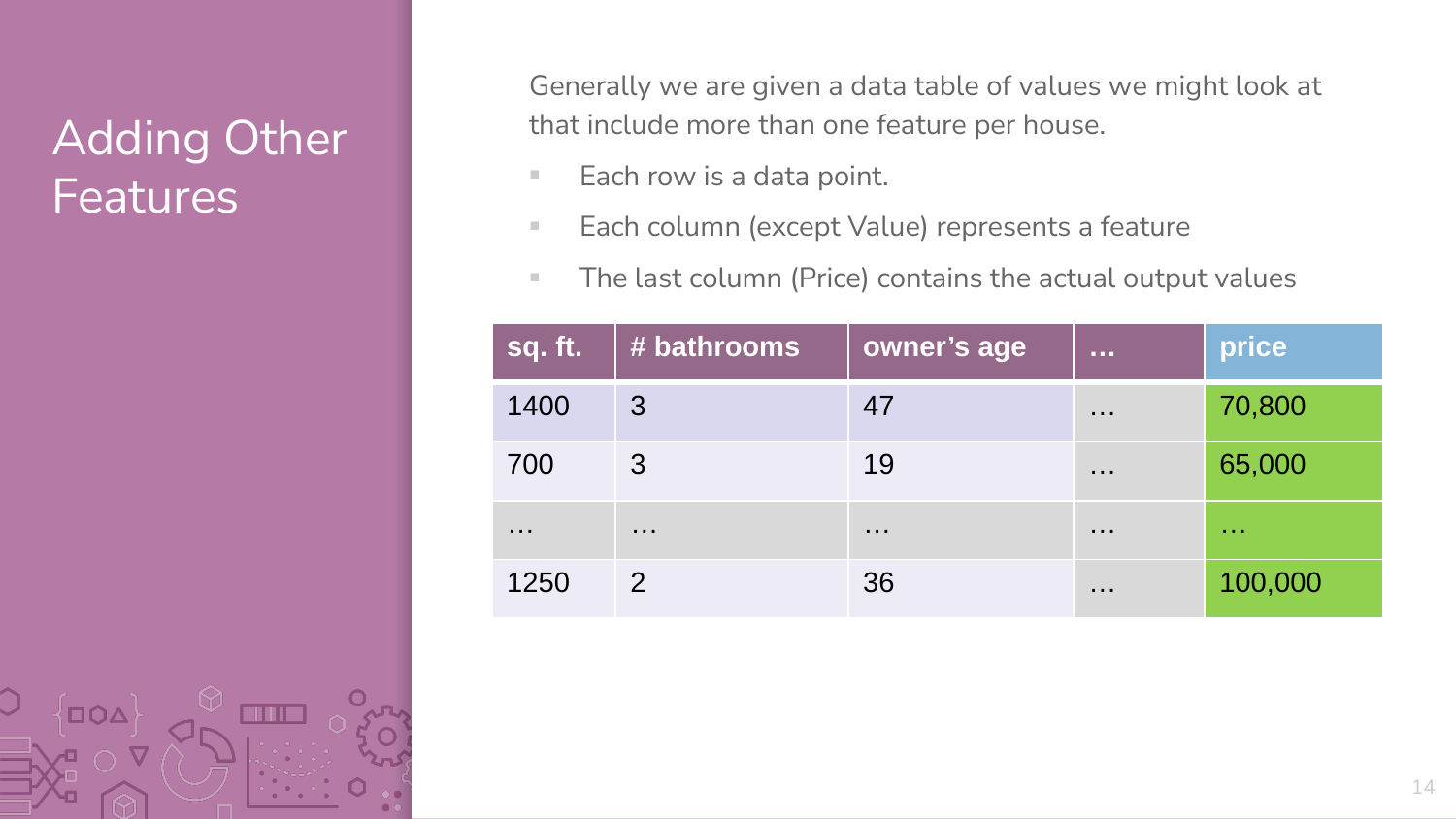

Generally we are given a data table of values we might look at that include more than one feature per house.
Each row is a data point.
Each column (except Value) represents a feature
The last column (Price) contains the actual output values

# Adding Other Features
| sq. ft. | # bathrooms | owner’s age | … | price |
| --- | --- | --- | --- | --- |
| 1400 | 3 | 47 | … | 70,800 |
| 700 | 3 | 19 | … | 65,000 |
| … | … | … | … | … |
| 1250 | 2 | 36 | … | 100,000 |
14